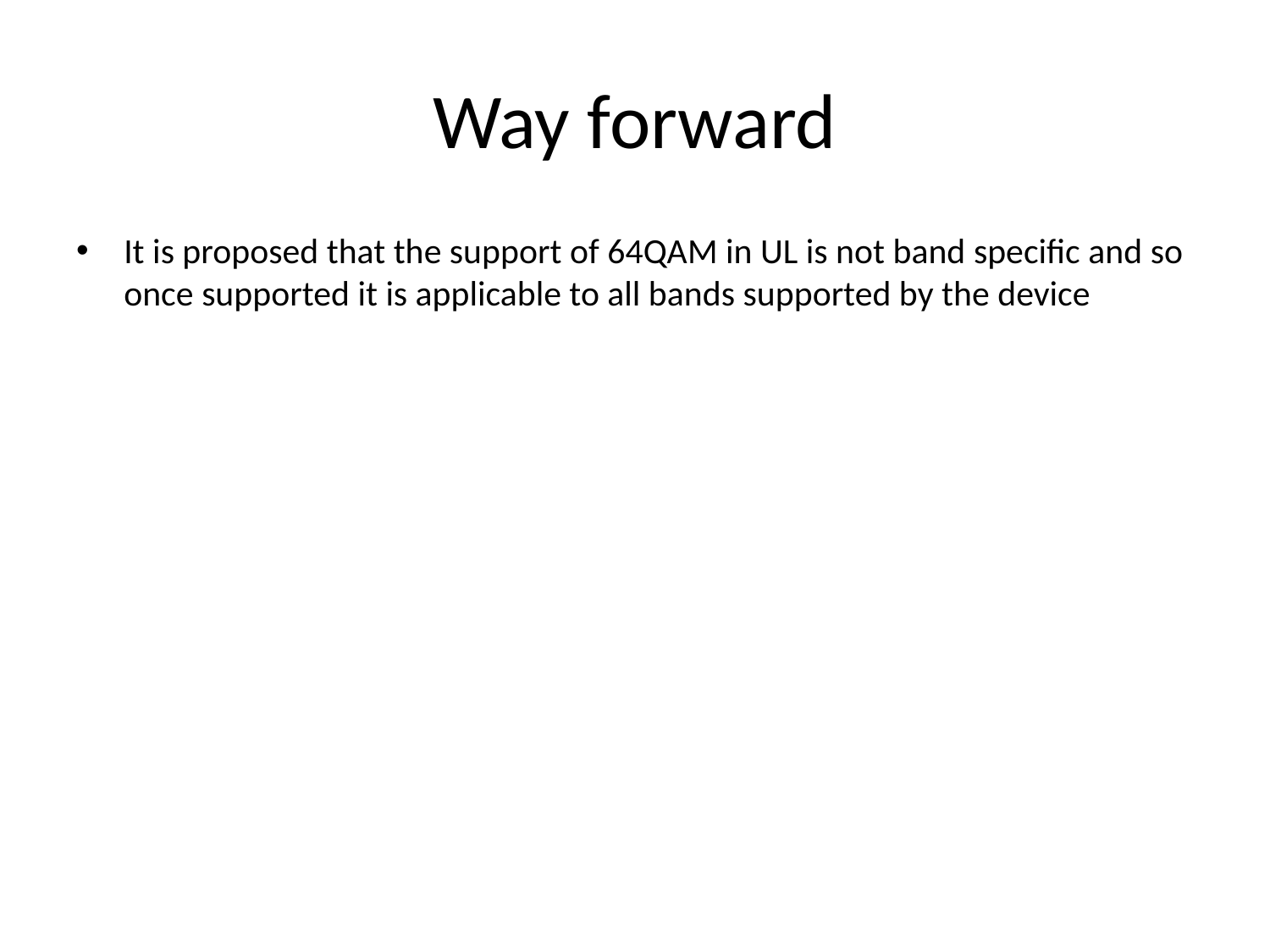

# Way forward
It is proposed that the support of 64QAM in UL is not band specific and so once supported it is applicable to all bands supported by the device